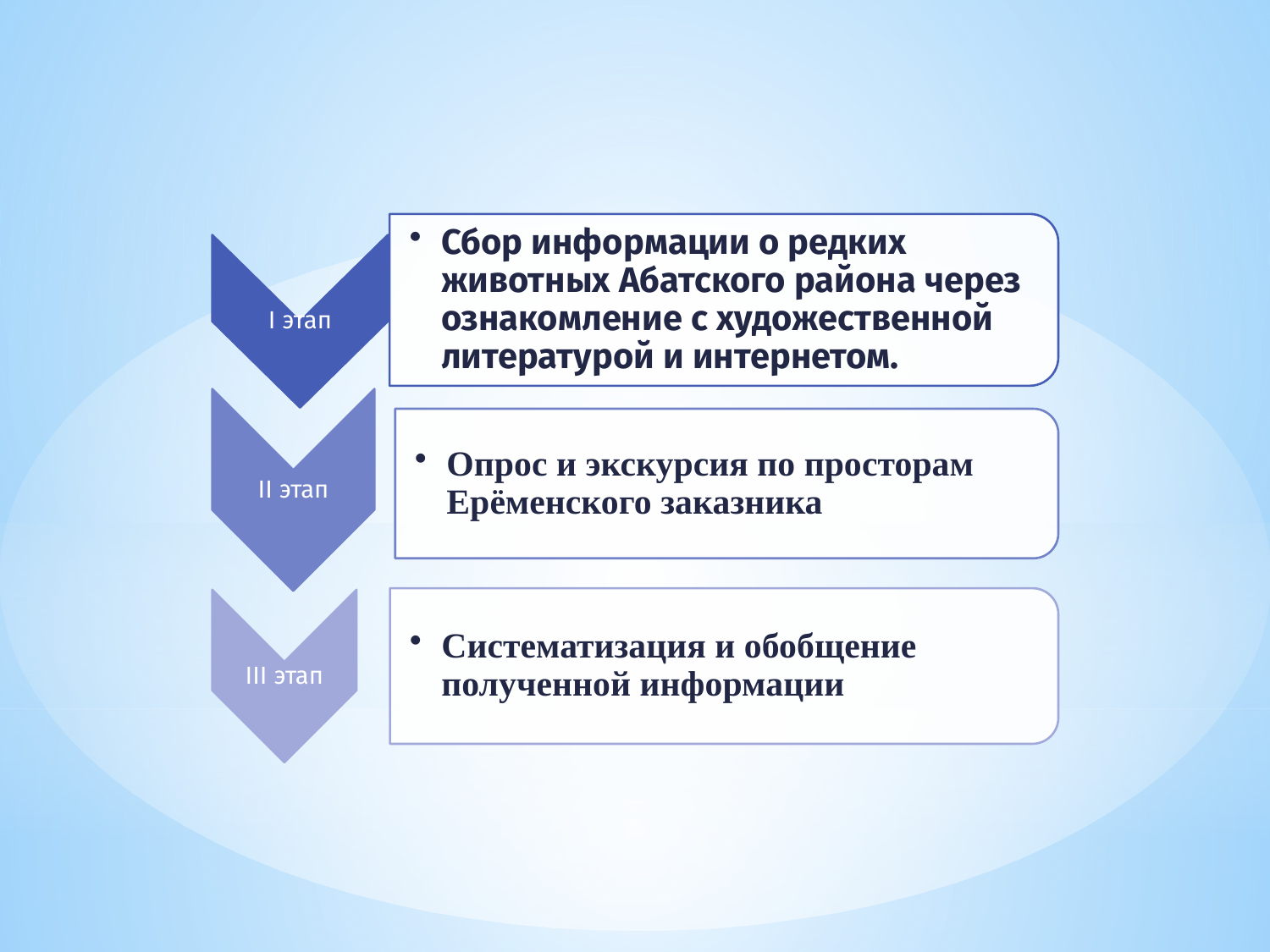

#
I этап
Сбор информации о редких животных Абатского района через ознакомление с художественной литературой и интернетом.
II этап
Опрос и экскурсия по просторам  Ерёменского заказника
III этап
Систематизация и обобщение полученной информации